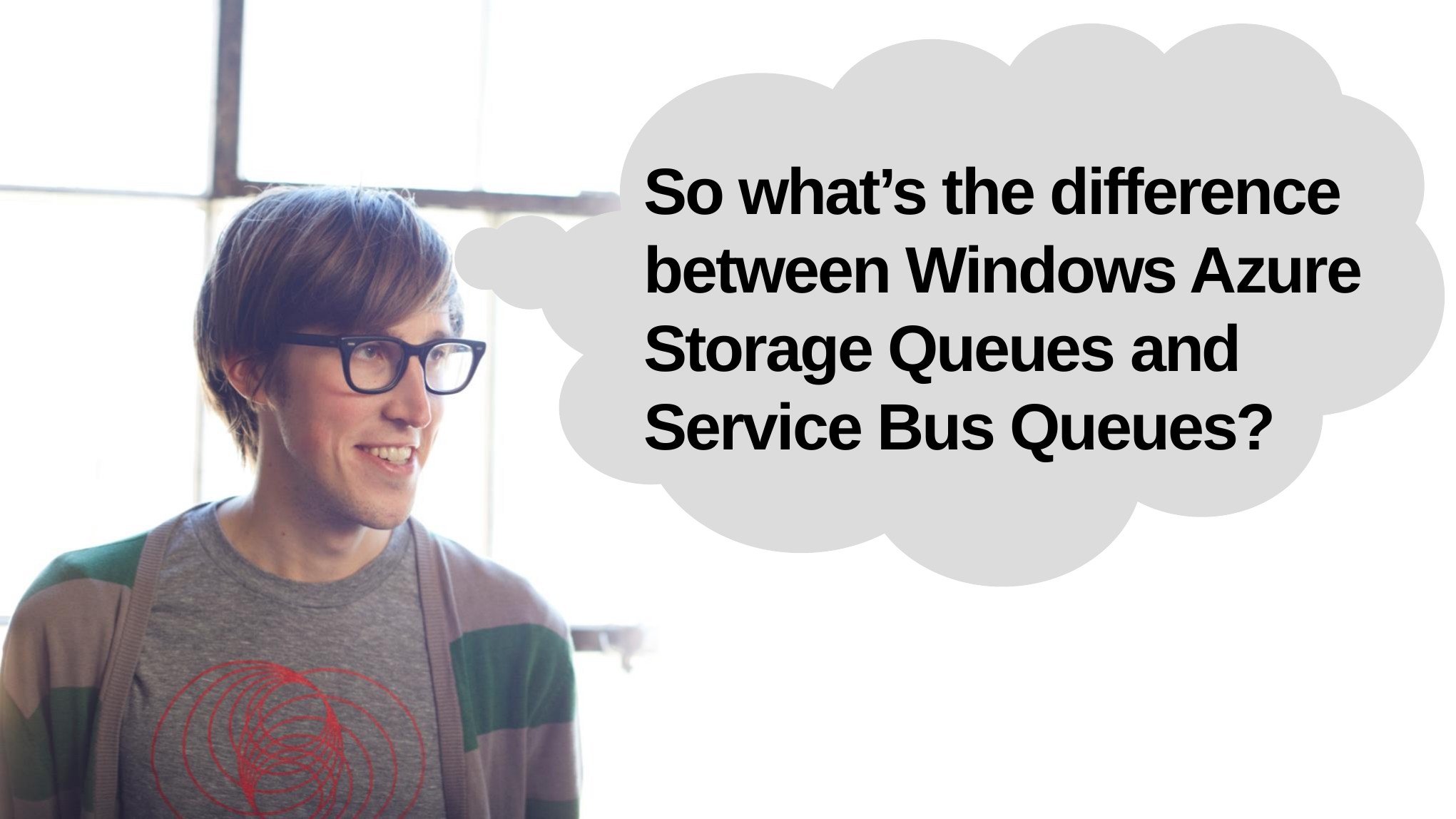

So what’s the difference between Windows Azure Storage Queues and Service Bus Queues?